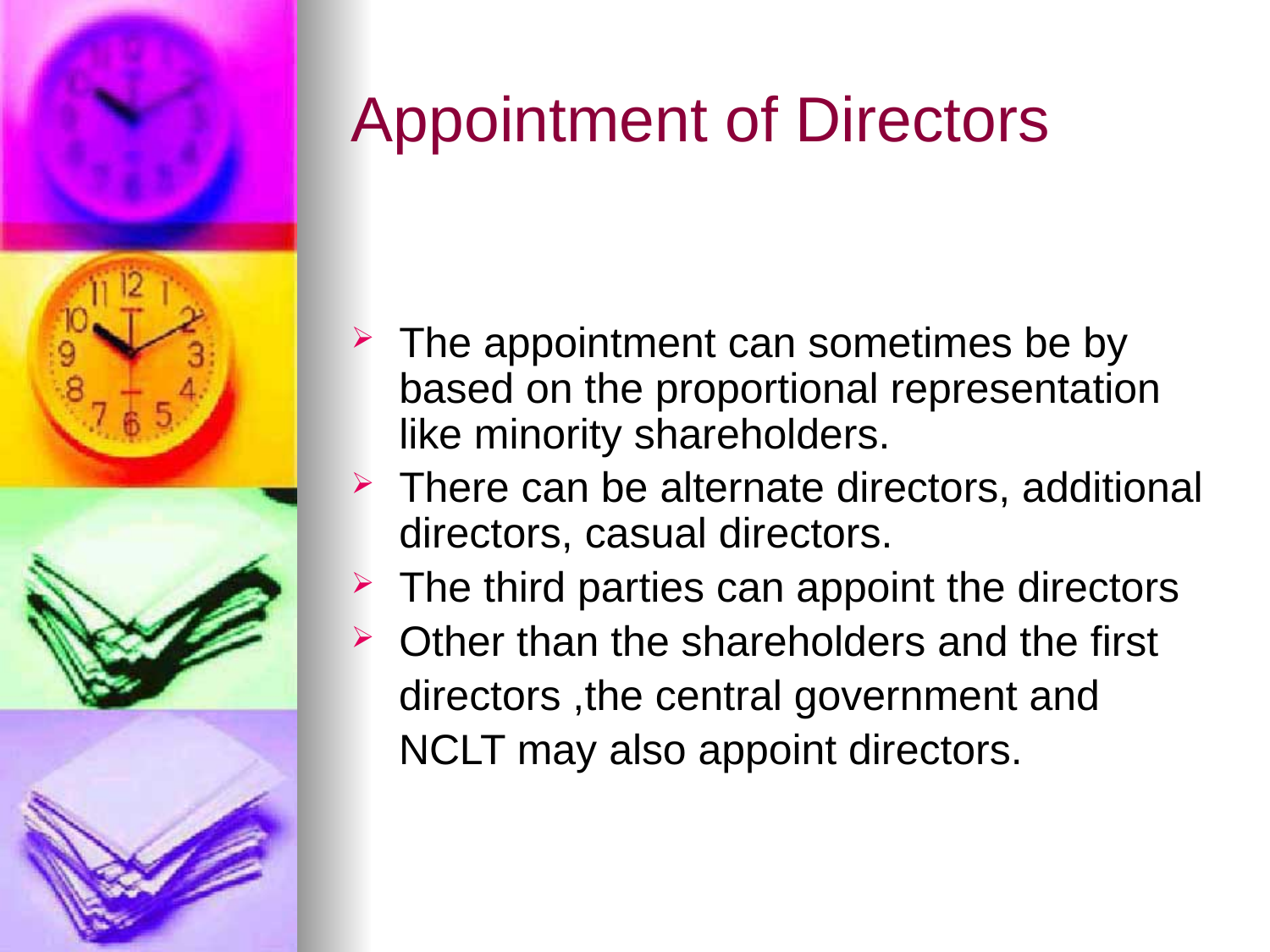

# Appointment of Directors

The appointment can sometimes be by based on the proportional representation like minority shareholders.
There can be alternate directors, additional directors, casual directors.
The third parties can appoint the directors
Other than the shareholders and the first
    directors ,the central government and
    NCLT may also appoint directors.